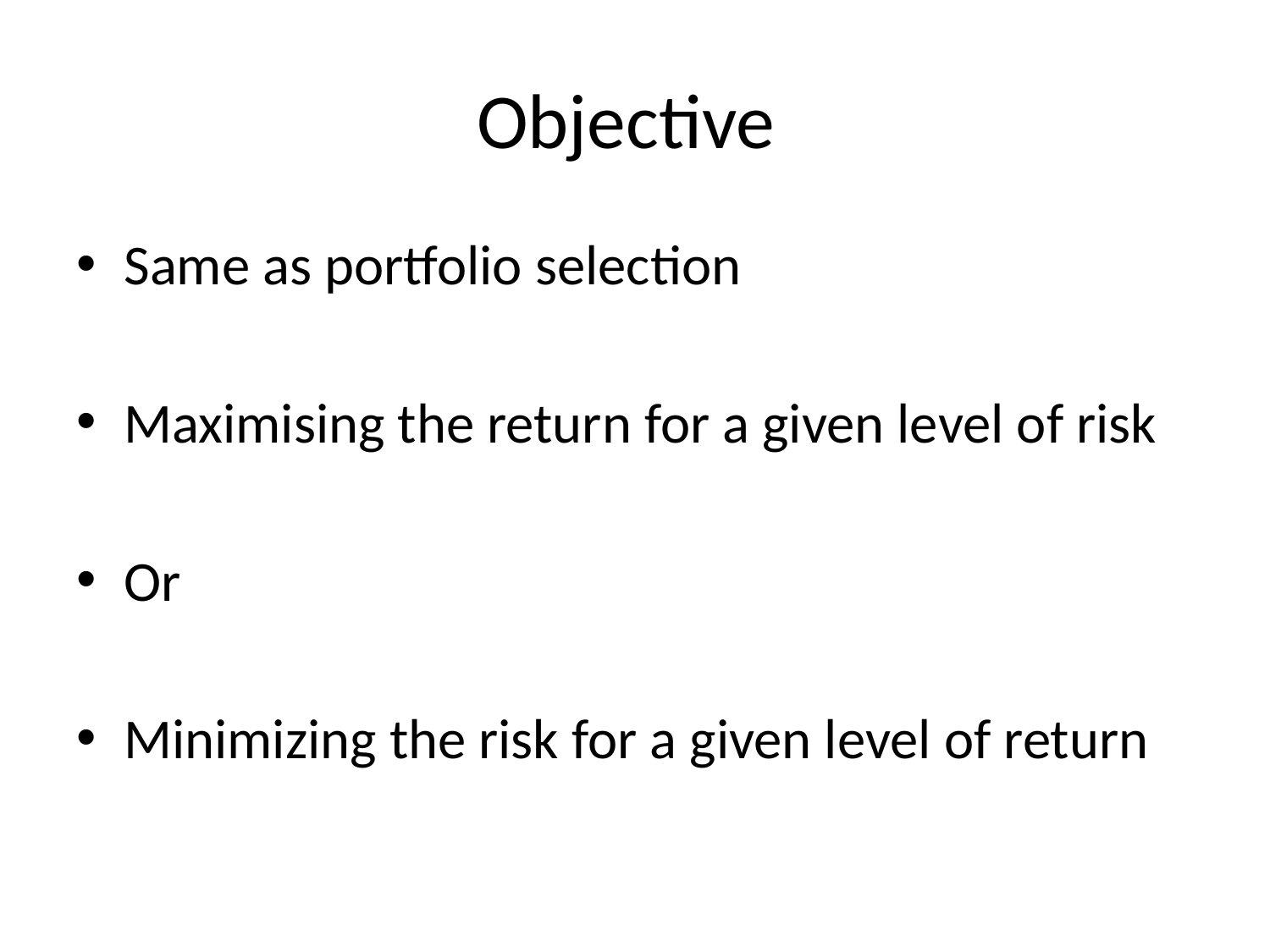

# Objective
Same as portfolio selection

Maximising the return for a given level of risk

Or

Minimizing the risk for a given level of return